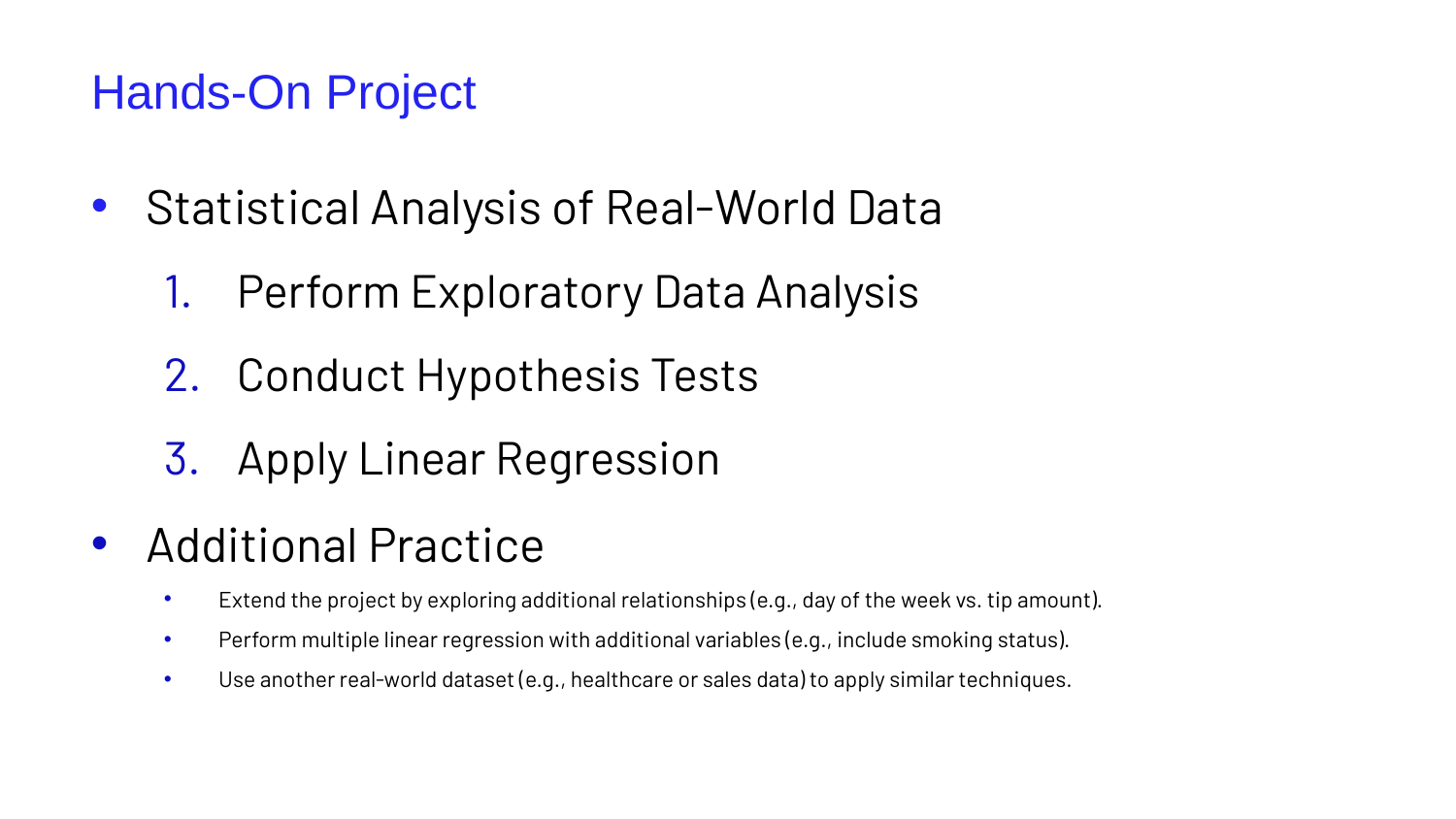

Hands-On Project
Statistical Analysis of Real-World Data
Perform Exploratory Data Analysis
Conduct Hypothesis Tests
Apply Linear Regression
Additional Practice
Extend the project by exploring additional relationships (e.g., day of the week vs. tip amount).
Perform multiple linear regression with additional variables (e.g., include smoking status).
Use another real-world dataset (e.g., healthcare or sales data) to apply similar techniques.